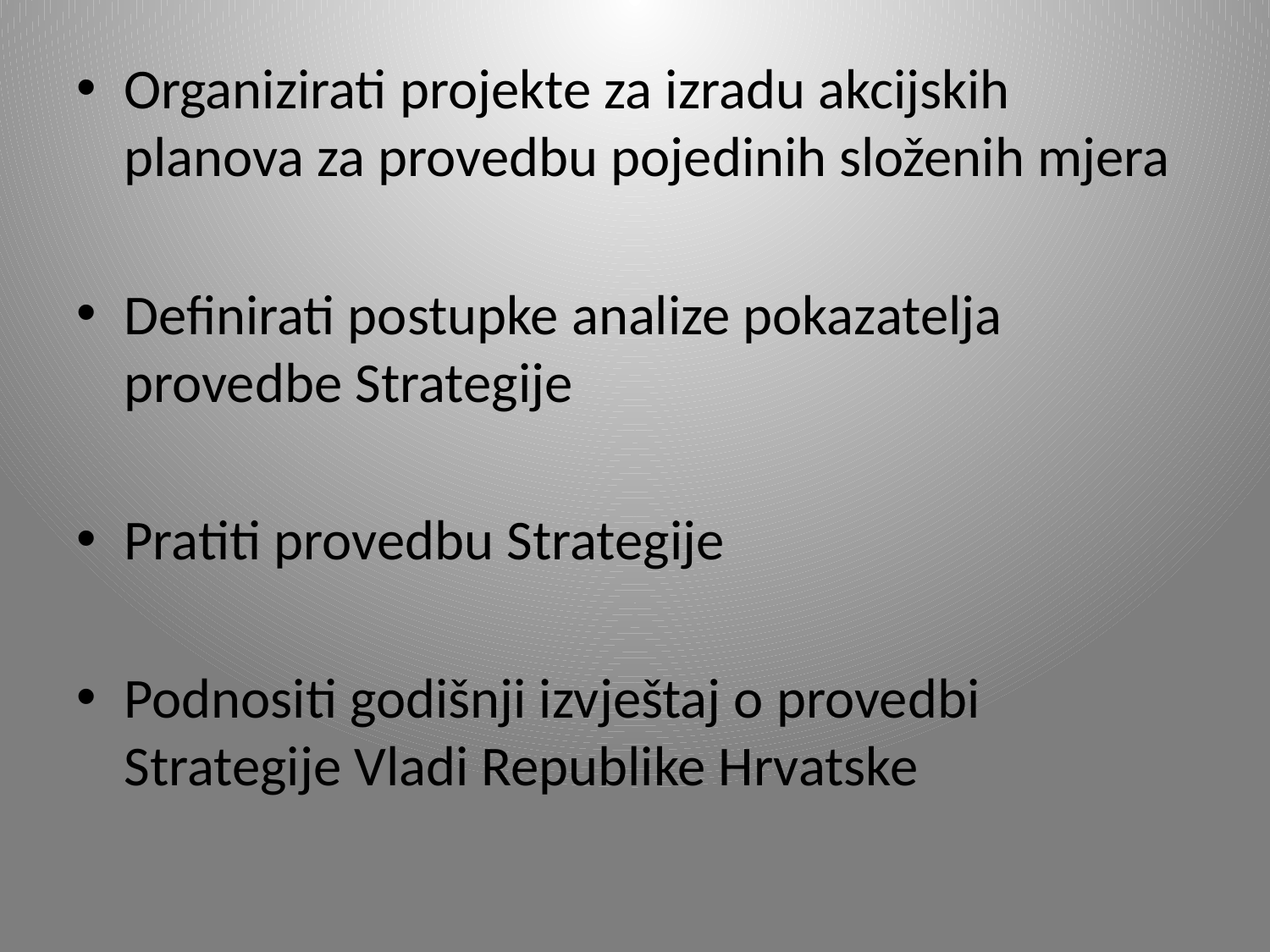

#
Organizirati projekte za izradu akcijskih planova za provedbu pojedinih složenih mjera

Definirati postupke analize pokazatelja provedbe Strategije

Pratiti provedbu Strategije

Podnositi godišnji izvještaj o provedbi Strategije Vladi Republike Hrvatske